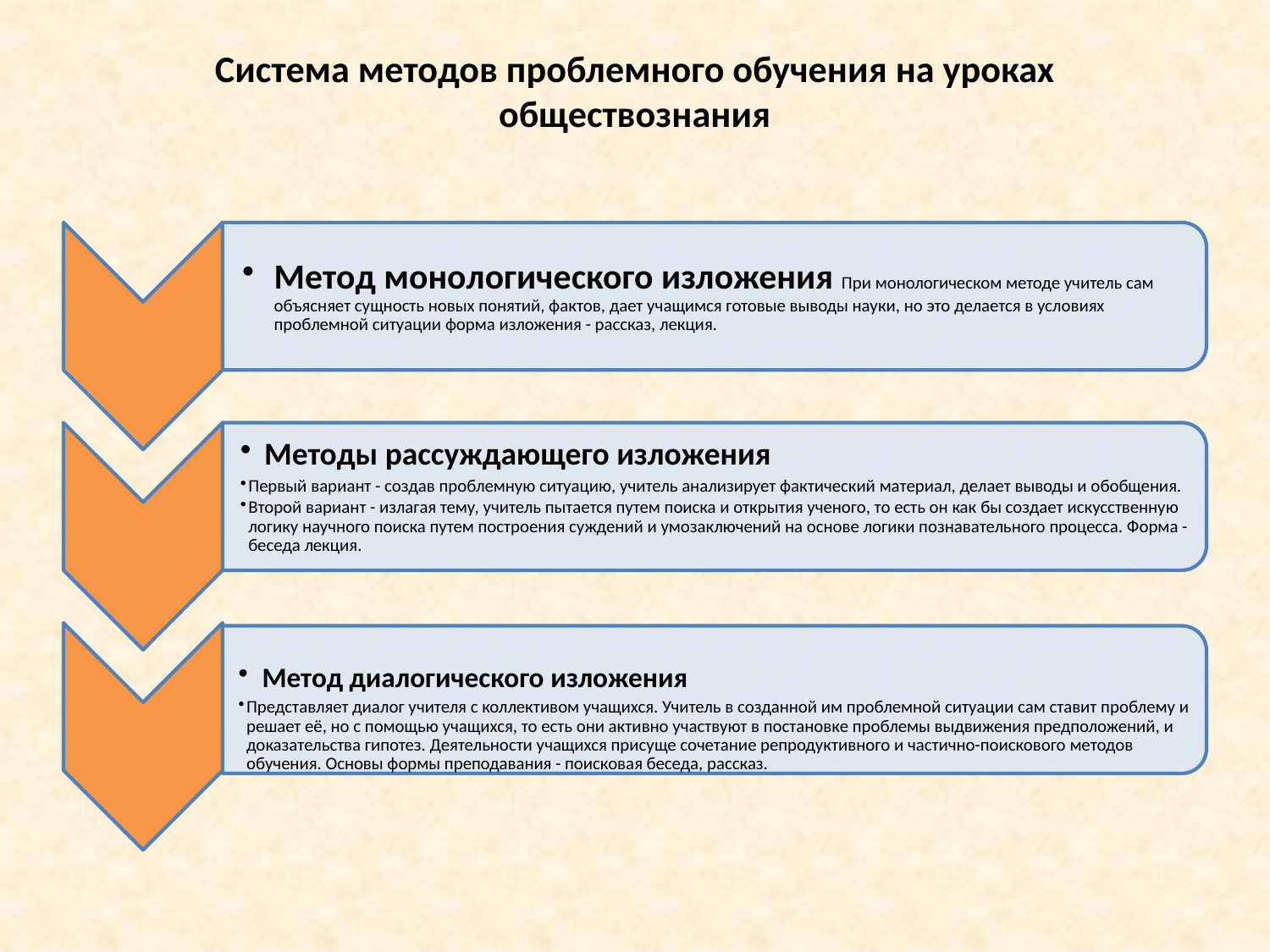

# Система методов проблемного обучения на уроках обществознания

Метод монологического изложения При монологическом методе учитель сам объясняет сущность новых понятий, фактов, дает учащимся готовые выводы науки, но это делается в условиях проблемной ситуации форма изложения - рассказ, лекция.

Методы рассуждающего изложения
Первый вариант - создав проблемную ситуацию, учитель анализирует фактический материал, делает выводы и обобщения.
Второй вариант - излагая тему, учитель пытается путем поиска и открытия ученого, то есть он как бы создает искусственную логику научного поиска путем построения суждений и умозаключений на основе логики познавательного процесса. Форма - беседа лекция.

Метод диалогического изложения
Представляет диалог учителя с коллективом учащихся. Учитель в созданной им проблемной ситуации сам ставит проблему и решает её, но с помощью учащихся, то есть они активно участвуют в постановке проблемы выдвижения предположений, и доказательства гипотез. Деятельности учащихся присуще сочетание репродуктивного и частично-поискового методов обучения. Основы формы преподавания - поисковая беседа, рассказ.